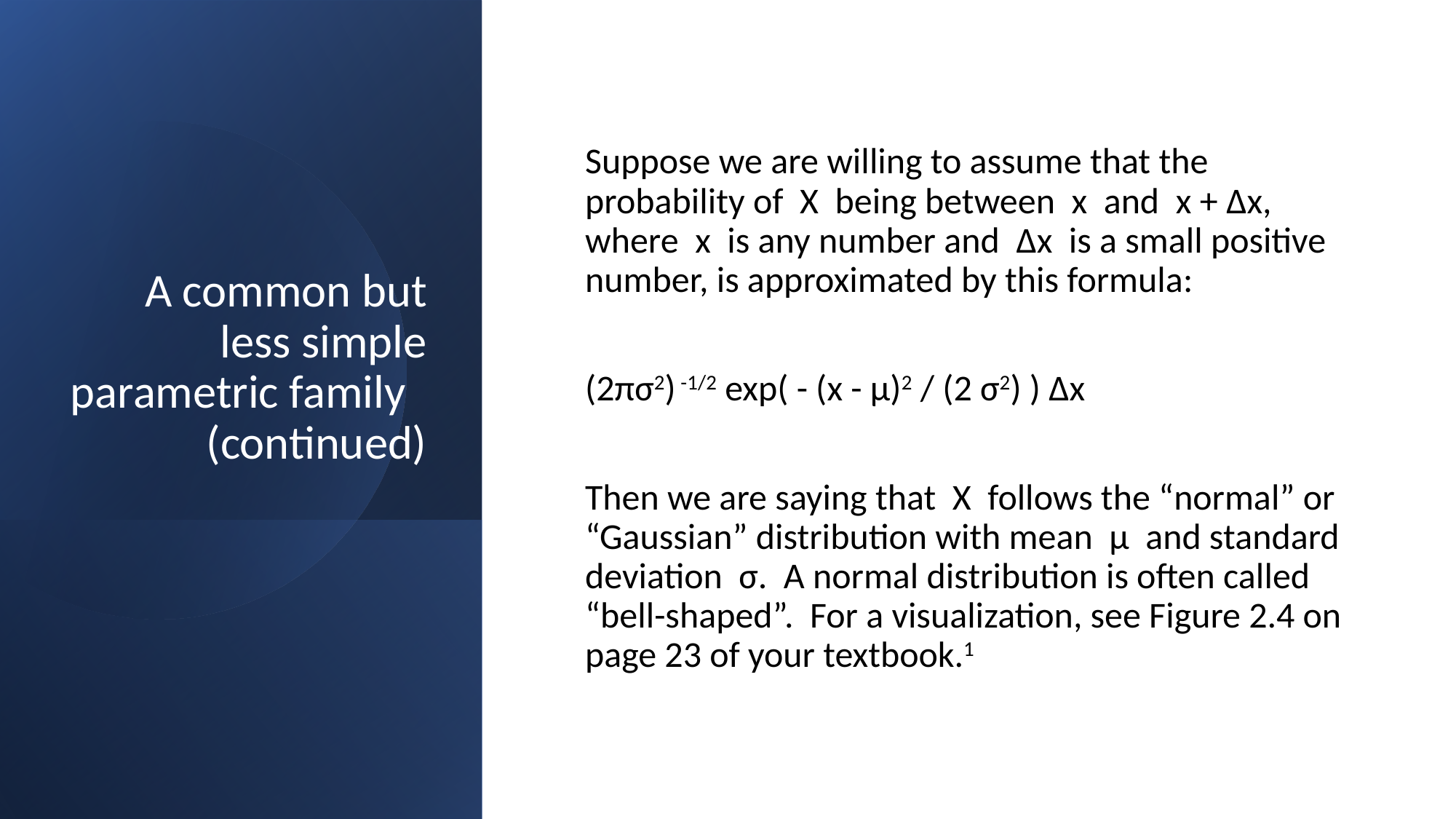

# A common but less simple parametric family   (continued)
Suppose we are willing to assume that the probability of  X  being between  x  and  x + Δx,  where  x  is any number and  Δx  is a small positive number, is approximated by this formula:

(2πσ2) -1/2 exp( - (x - µ)2 / (2 σ2) ) Δx

Then we are saying that  X  follows the “normal” or “Gaussian” distribution with mean  µ  and standard deviation  σ.  A normal distribution is often called “bell-shaped”.  For a visualization, see Figure 2.4 on page 23 of your textbook.1